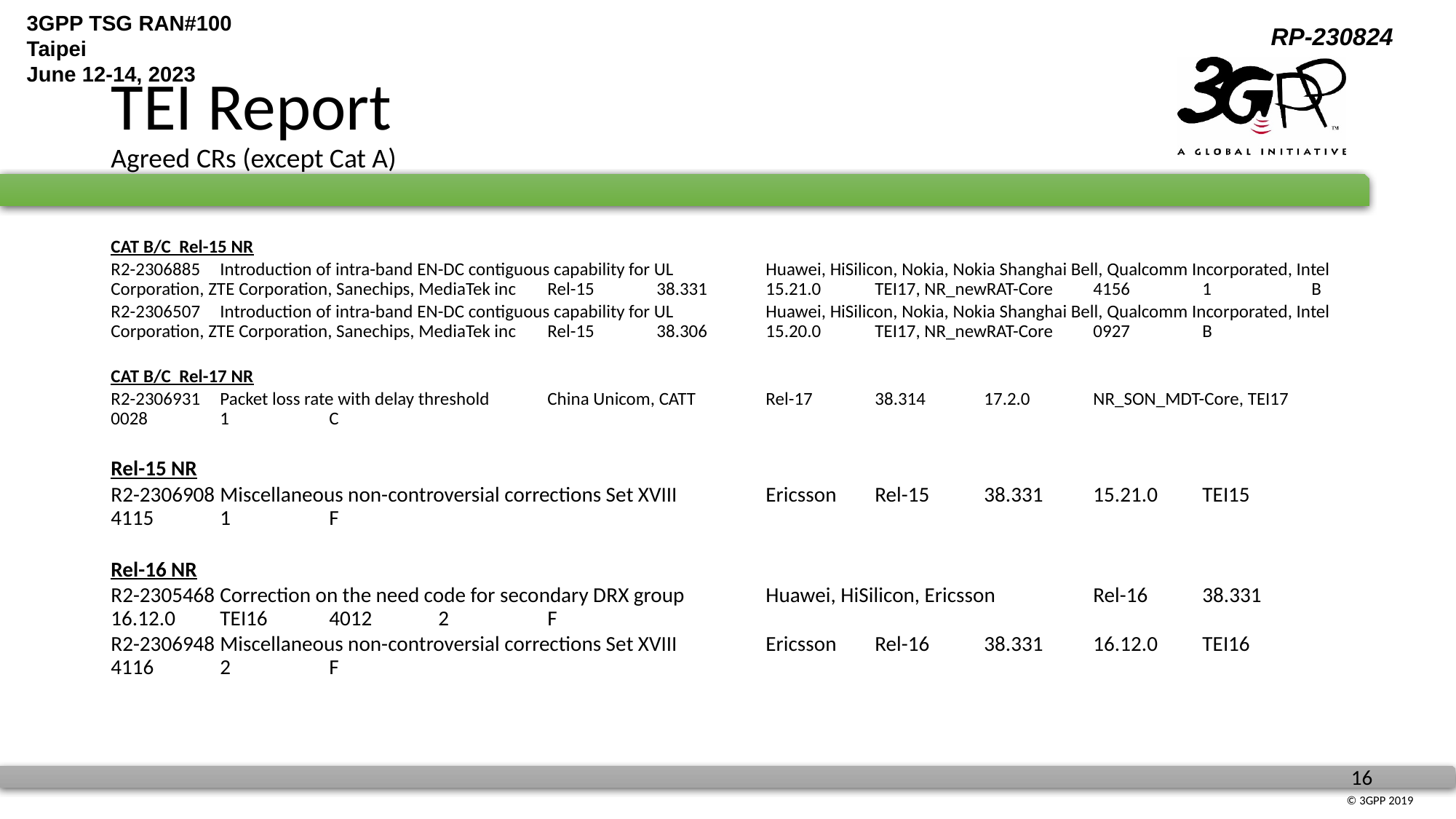

# TEI Report Agreed CRs (except Cat A)
CAT B/C  Rel-15 NR
R2-2306885	Introduction of intra-band EN-DC contiguous capability for UL	Huawei, HiSilicon, Nokia, Nokia Shanghai Bell, Qualcomm Incorporated, Intel Corporation, ZTE Corporation, Sanechips, MediaTek inc	Rel-15	38.331	15.21.0	TEI17, NR_newRAT-Core	4156	1	B
R2-2306507	Introduction of intra-band EN-DC contiguous capability for UL	Huawei, HiSilicon, Nokia, Nokia Shanghai Bell, Qualcomm Incorporated, Intel Corporation, ZTE Corporation, Sanechips, MediaTek inc	Rel-15	38.306	15.20.0	TEI17, NR_newRAT-Core	0927	B

CAT B/C  Rel-17 NR
R2-2306931	Packet loss rate with delay threshold	China Unicom, CATT	Rel-17	38.314	17.2.0	NR_SON_MDT-Core, TEI17	0028	1	C

Rel-15 NR
R2-2306908	Miscellaneous non-controversial corrections Set XVIII	Ericsson	Rel-15	38.331	15.21.0	TEI15	4115	1	F

Rel-16 NR
R2-2305468	Correction on the need code for secondary DRX group	Huawei, HiSilicon, Ericsson	Rel-16	38.331	16.12.0	TEI16	4012	2	F
R2-2306948	Miscellaneous non-controversial corrections Set XVIII	Ericsson	Rel-16	38.331	16.12.0	TEI16	4116	2	F